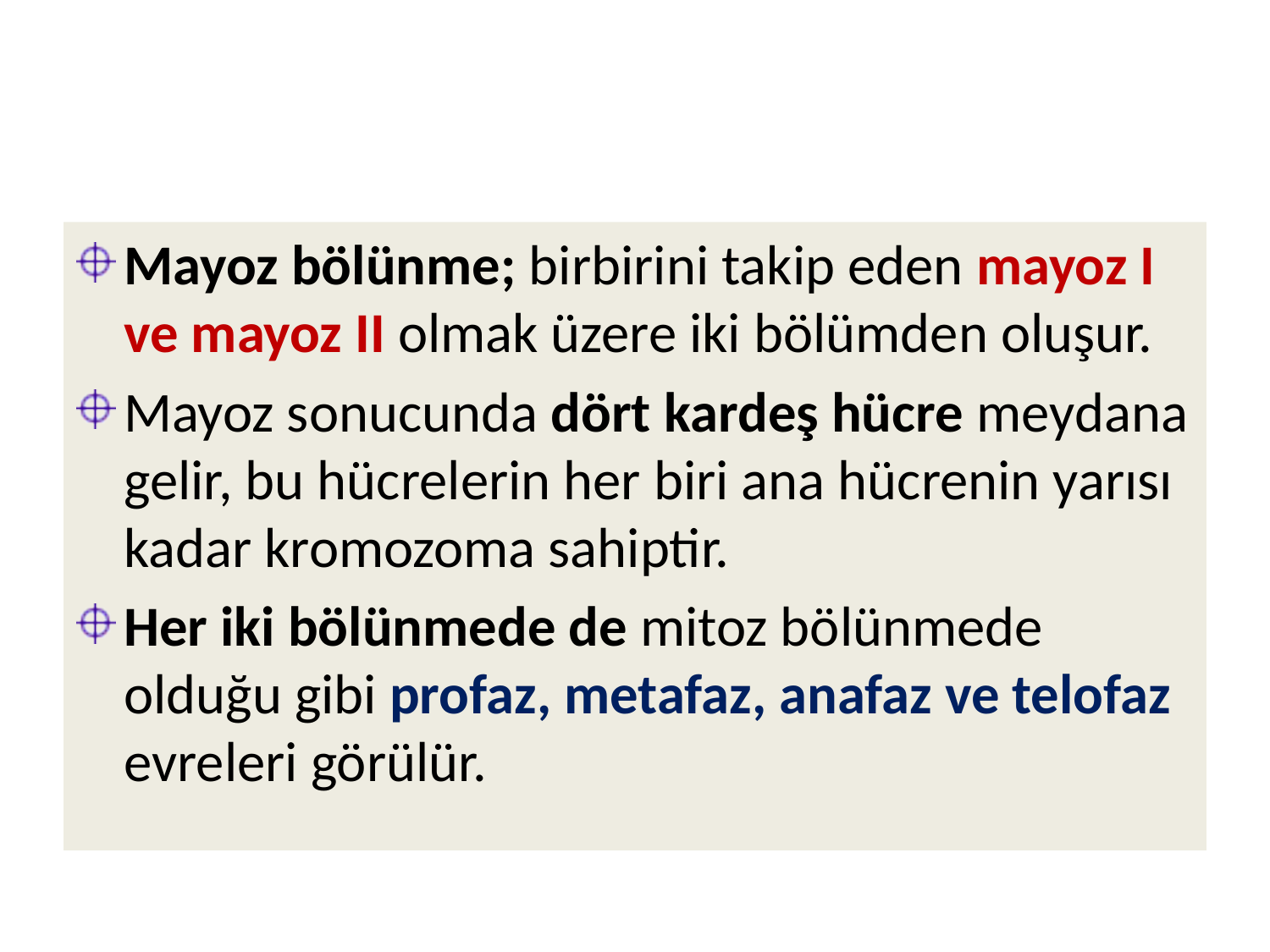

#
Mayoz bölünme; birbirini takip eden mayoz I ve mayoz II olmak üzere iki bölümden oluşur.
Mayoz sonucunda dört kardeş hücre meydana gelir, bu hücrelerin her biri ana hücrenin yarısı kadar kromozoma sahiptir.
Her iki bölünmede de mitoz bölünmede olduğu gibi profaz, metafaz, anafaz ve telofaz evreleri görülür.